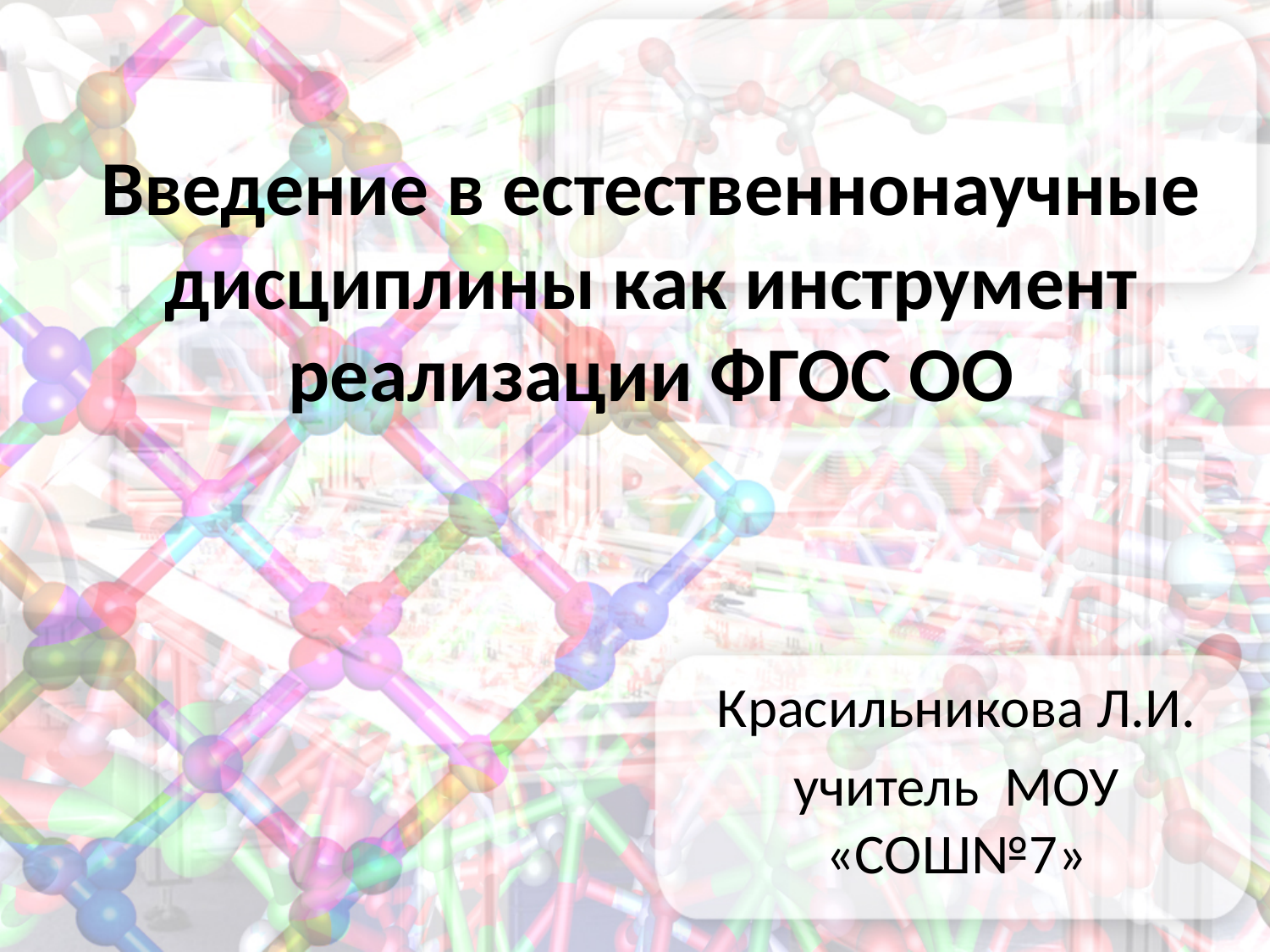

# Введение в естественнонаучные дисциплины как инструмент реализации ФГОС ОО
Красильникова Л.И.
учитель  МОУ «СОШ№7»